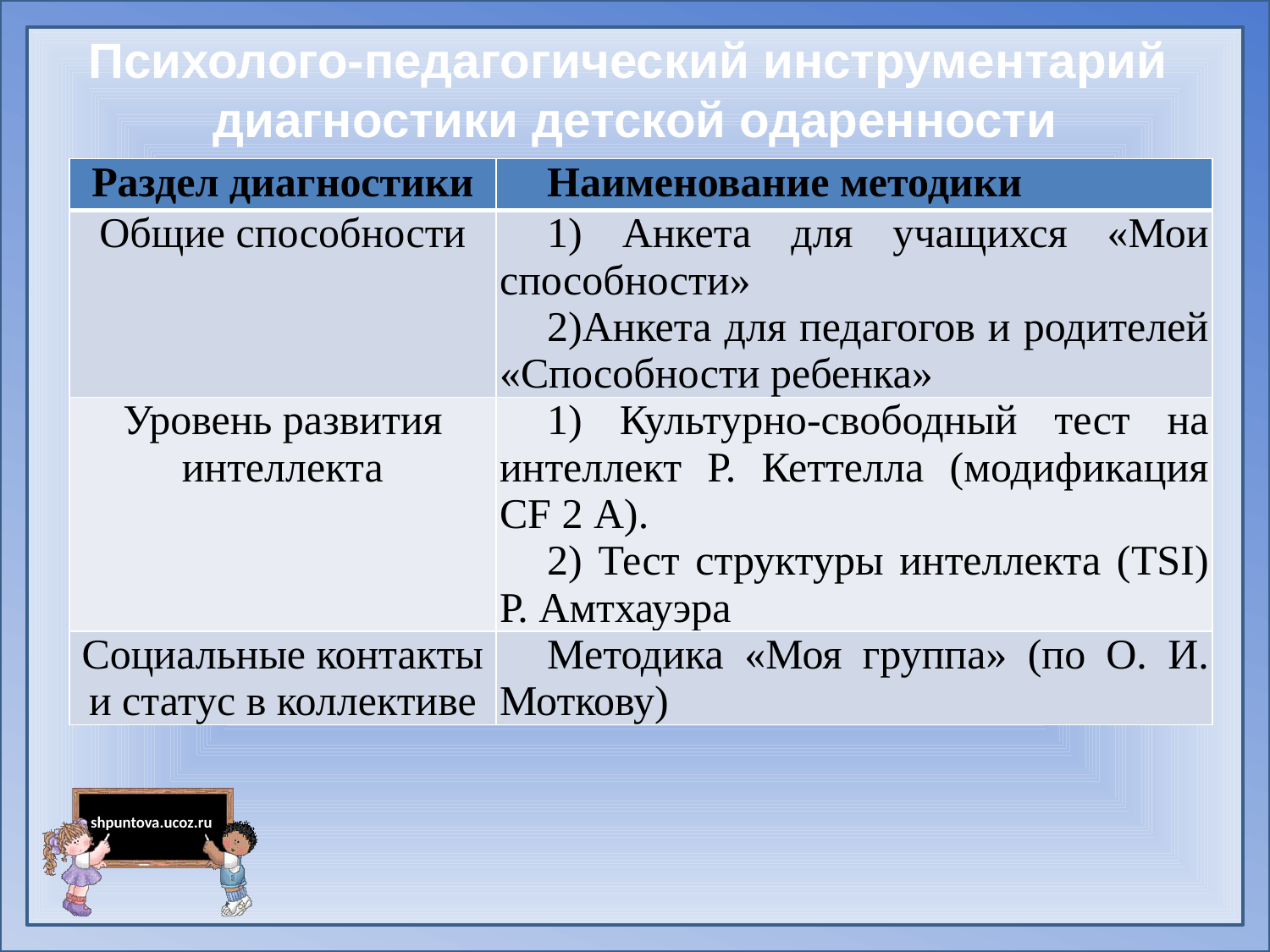

# Психолого-педагогический инструментарий диагностики детской одаренности
| Раздел диагностики | Наименование методики |
| --- | --- |
| Общие способности | 1) Анкета для учащихся «Мои способности» 2)Анкета для педагогов и родителей «Способности ребенка» |
| Уровень развития интеллекта | 1) Культурно-свободный тест на интеллект Р. Кеттелла (модификация CF 2 А). 2) Тест структуры интеллекта (TSI) Р. Амтхауэра |
| Социальные контакты и статус в коллективе | Методика «Моя группа» (по О. И. Моткову) |